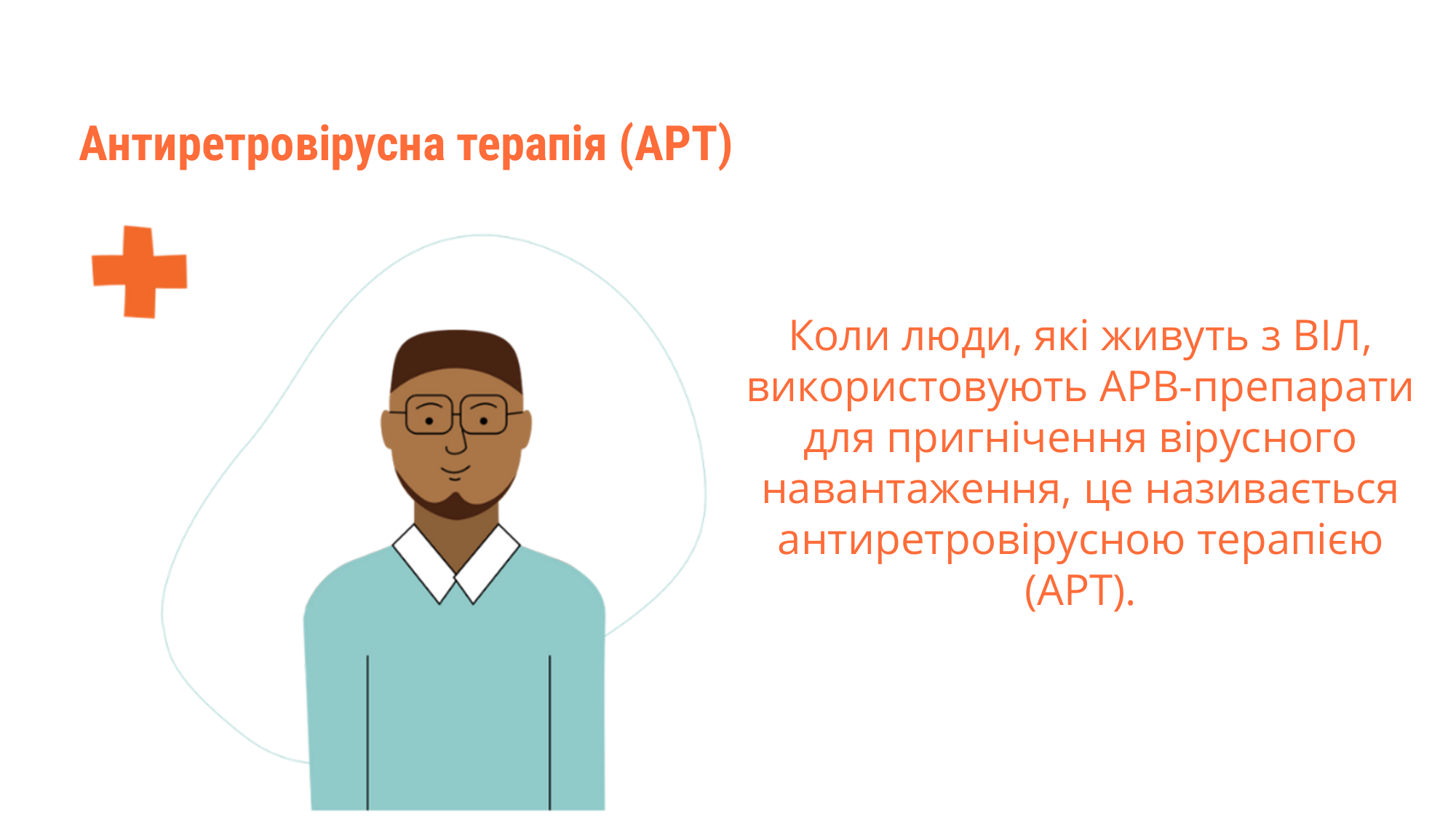

Антиретровірусна терапія (АРТ)

Коли люди, які живуть з ВІЛ, використовують АРВ-препарати для пригнічення вірусного навантаження, це називається антиретровірусною терапією (АРТ).